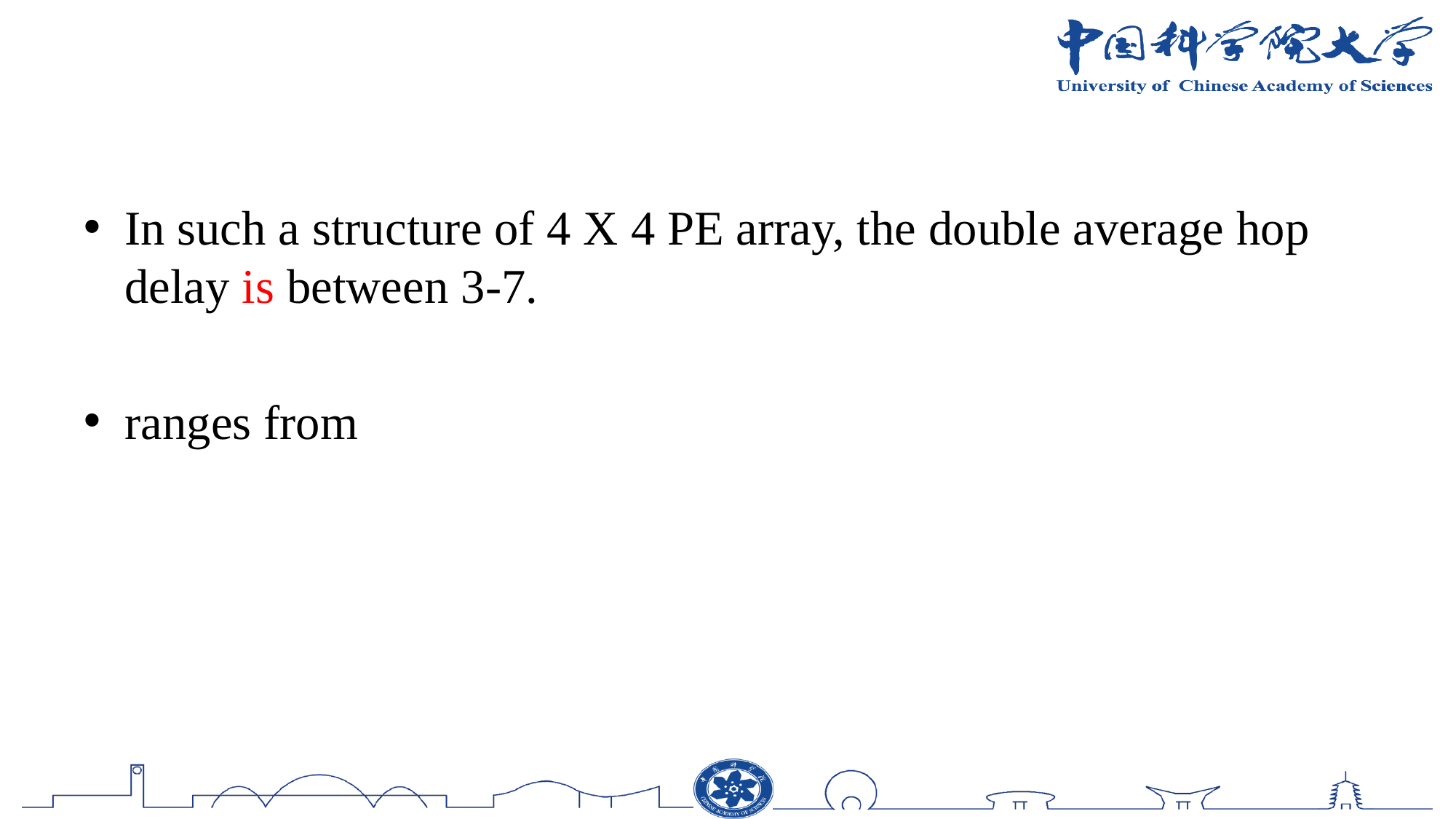

#
In such a structure of 4 X 4 PE array, the double average hop delay is between 3-7.

ranges from